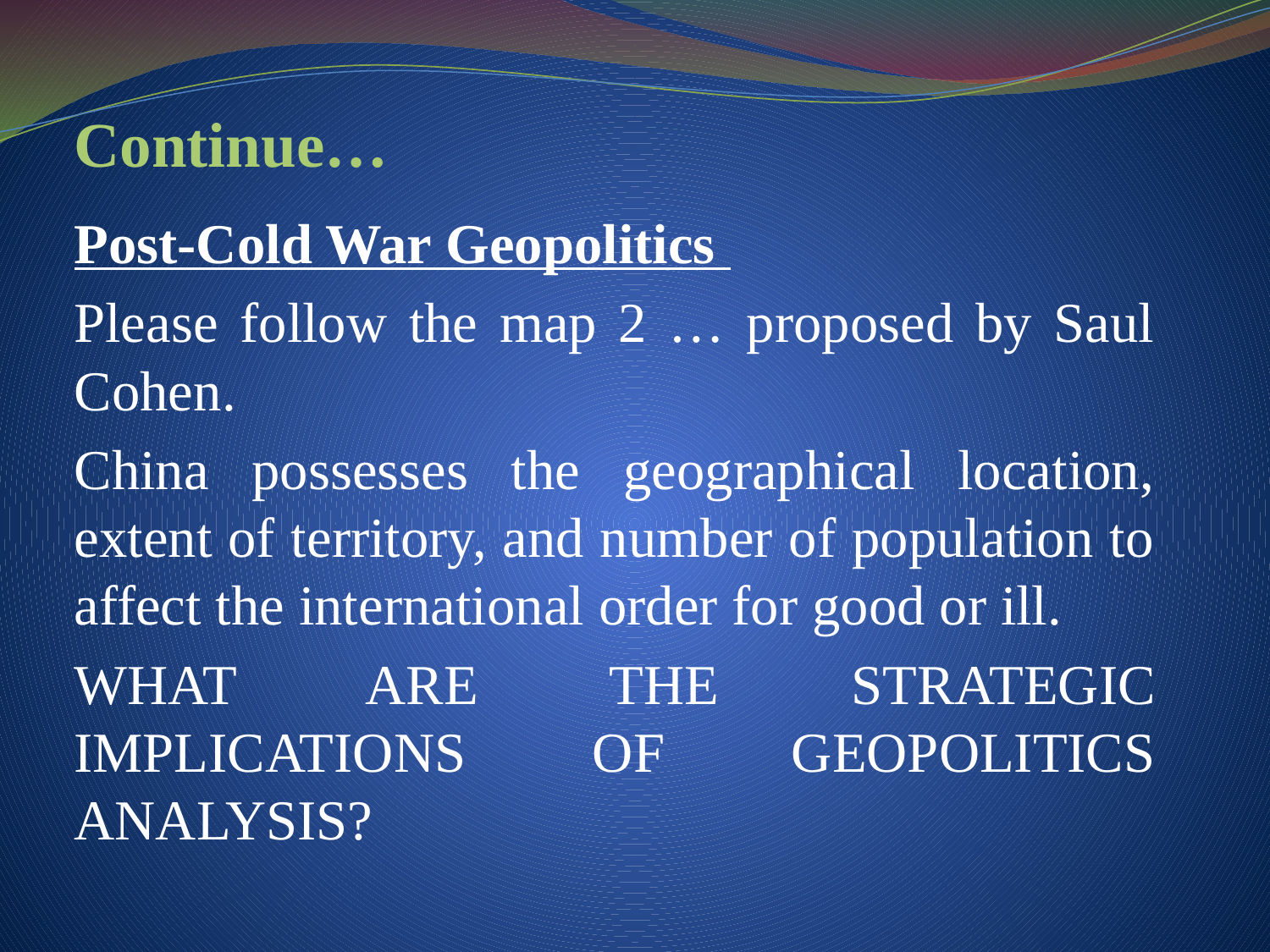

# Continue…
Post-Cold War Geopolitics
Please follow the map 2 … proposed by Saul Cohen.
China possesses the geographical location, extent of territory, and number of population to affect the international order for good or ill.
WHAT ARE THE STRATEGIC IMPLICATIONS OF GEOPOLITICS ANALYSIS?